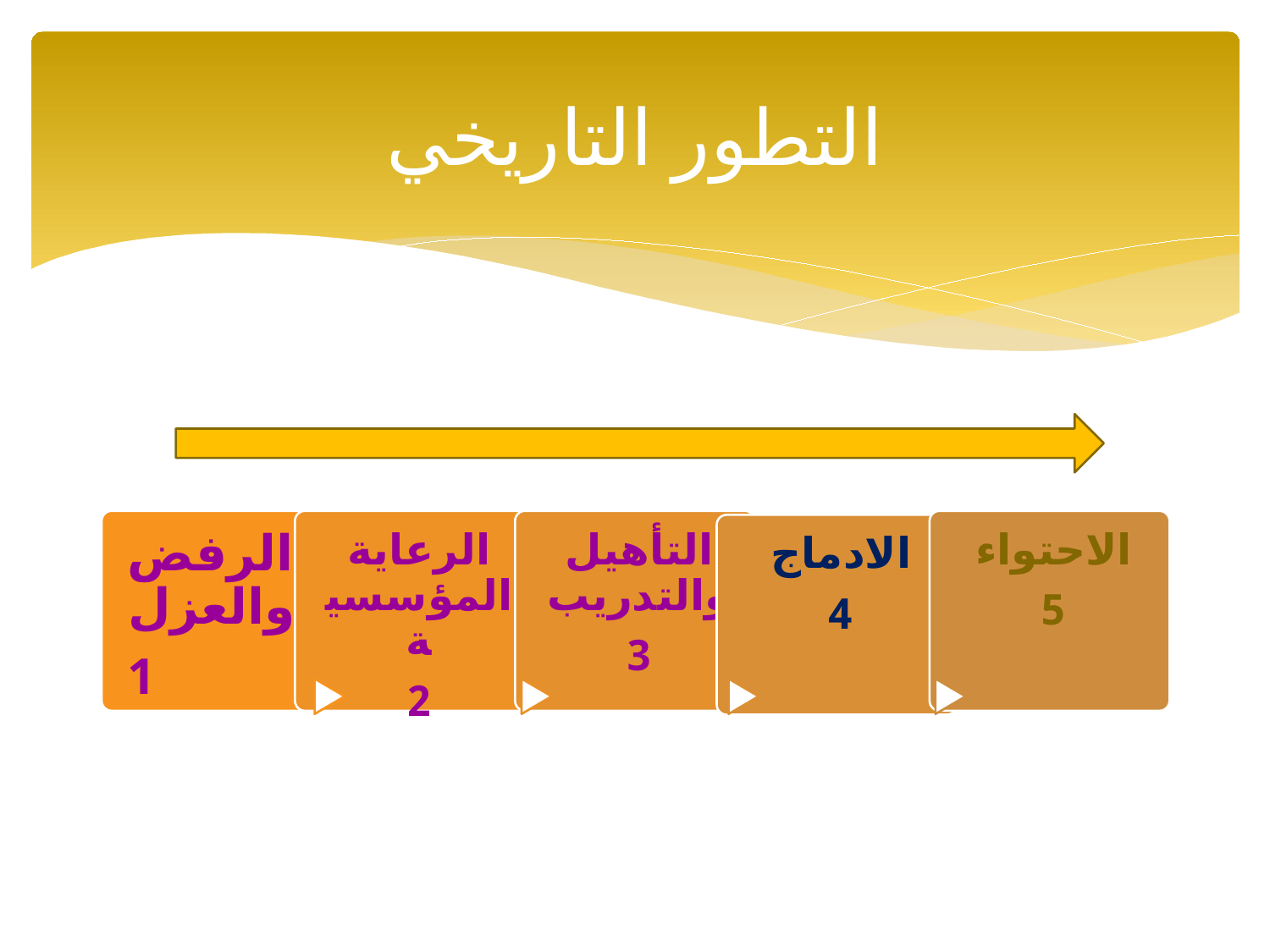

# التطور التاريخي
الرفض والعزل
1
الرعاية المؤسسية
2
التأهيل والتدريب
3
الادماج
4
الاحتواء
5